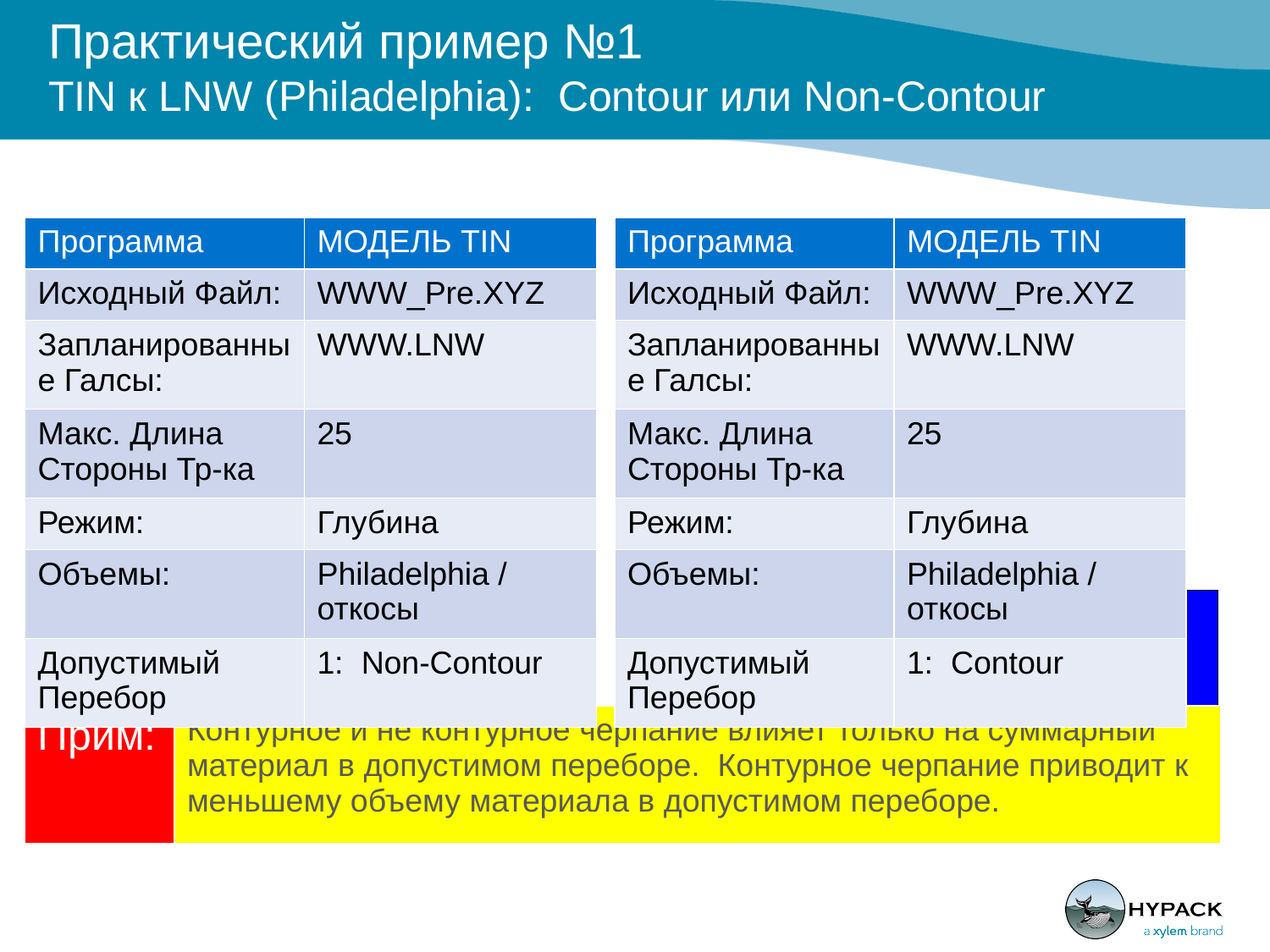

# Практический пример №1 TIN к LNW (Philadelphia):  Contour или Non-Contour
| Программа | МОДЕЛЬ TIN |
| --- | --- |
| Исходный Файл: | WWW\_Pre.XYZ |
| Запланированные Галсы: | WWW.LNW |
| Макс. Длина Стороны Тр-ка | 25 |
| Режим: | Глубина |
| Объемы: | Philadelphia / откосы |
| Допустимый Перебор | 1: Non-Contour |
| Программа | МОДЕЛЬ TIN |
| --- | --- |
| Исходный Файл: | WWW\_Pre.XYZ |
| Запланированные Галсы: | WWW.LNW |
| Макс. Длина Стороны Тр-ка | 25 |
| Режим: | Глубина |
| Объемы: | Philadelphia / откосы |
| Допустимый Перебор | 1: Contour |
Суммарный материал до проектной отметки: 447,945cy
Суммарный Допустимый перебор:        127,426cy
Суммарный оплачиваемый объем:                           575,371cy
Суммарный материал до проектной отметки:   447,945cy
Суммарный Допустимый перебор:         121,421cy
Суммарный оплачиваемый объем:                            569,366cy
| Прим: | Контурное и не контурное черпание влияет только на суммарный материал в допустимом переборе. Контурное черпание приводит к меньшему объему материала в допустимом переборе. |
| --- | --- |